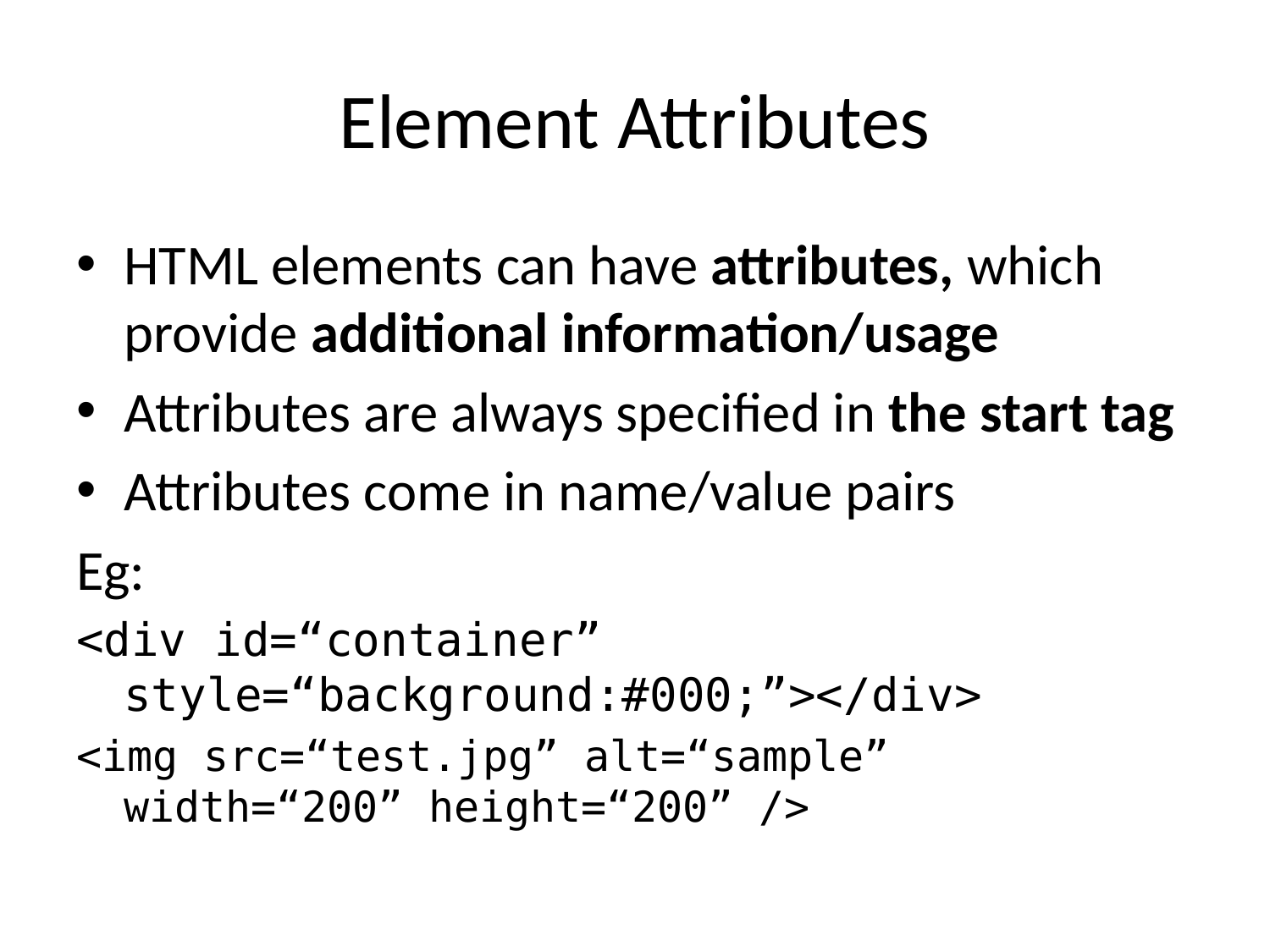

# Element Attributes
HTML elements can have attributes, which provide additional information/usage
Attributes are always specified in the start tag
Attributes come in name/value pairs
Eg:
<div id=“container” style=“background:#000;”></div>
<img src=“test.jpg” alt=“sample” width=“200” height=“200” />